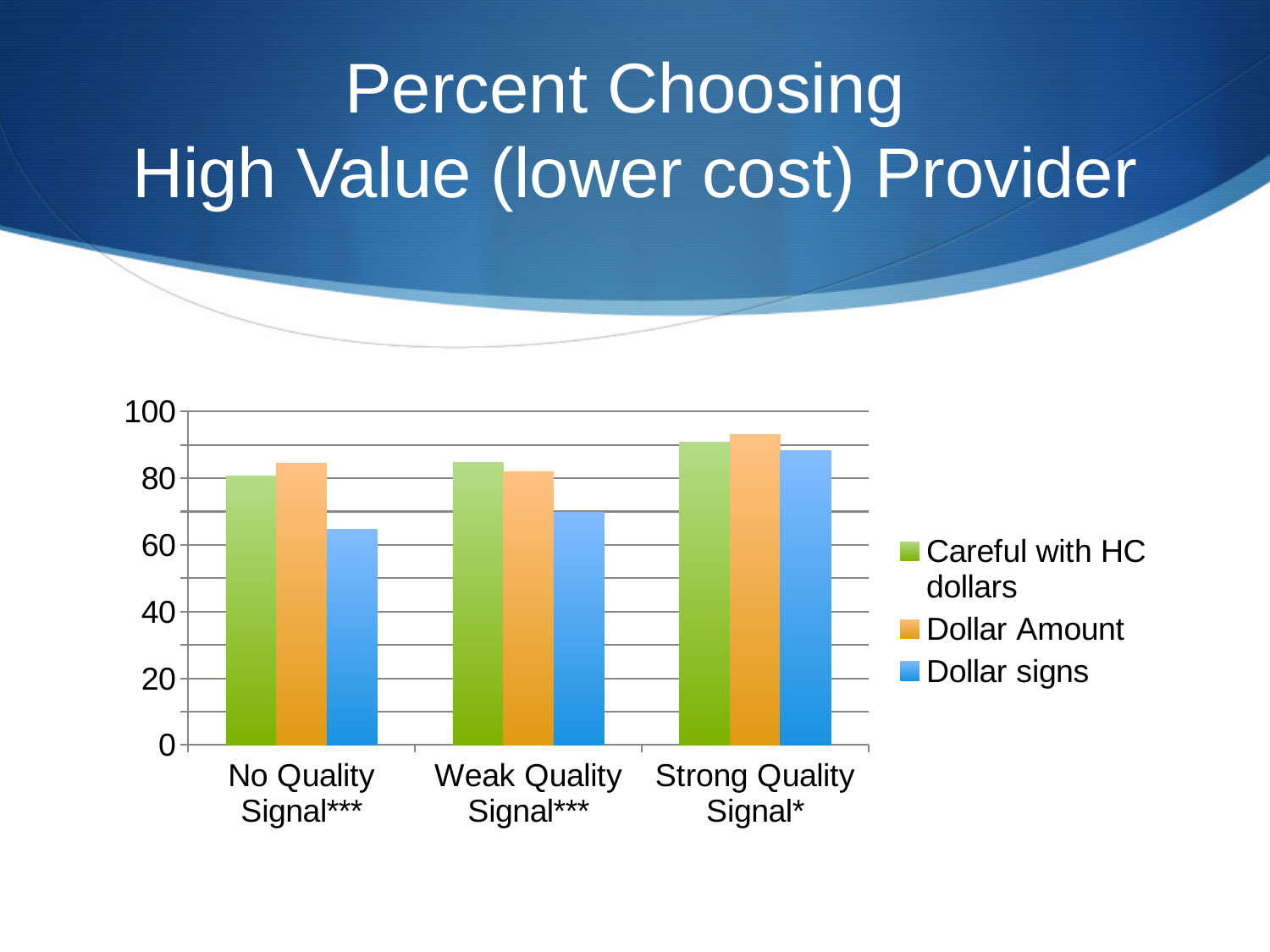

# Percent Choosing High Value (lower cost) Provider

### Chart

| Category | Careful with HC dollars | Dollar Amount | Dollar signs |
|---|---|---|---|
| No Quality Signal*** | 80.6 | 84.4 | 64.7 |
| Weak Quality Signal*** | 84.8 | 81.8 | 69.8 |
| Strong Quality Signal* | 90.8 | 93.1 | 88.3 |